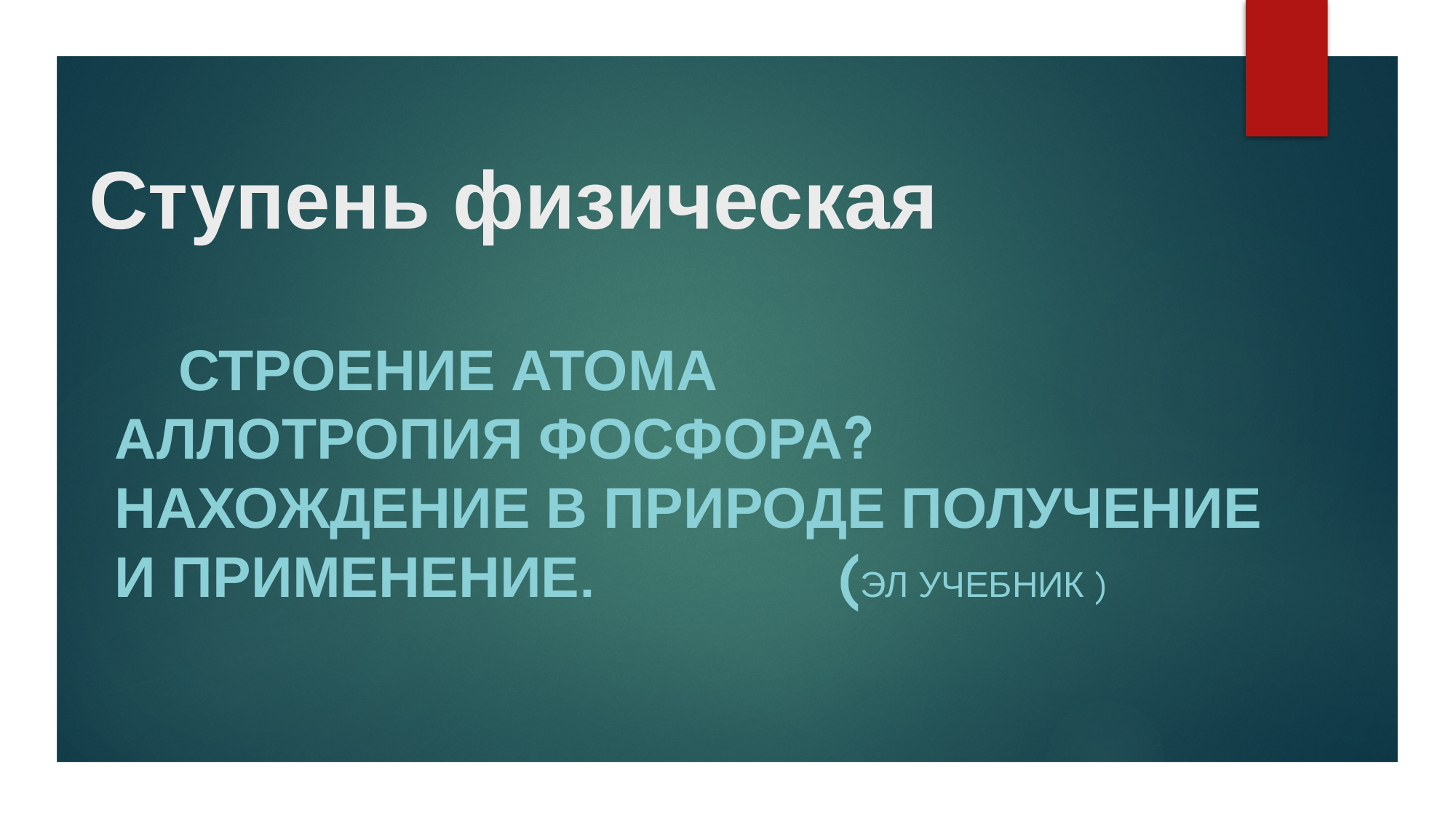

# Ступень физическая

    Строение атома                     Аллотропия фосфора? Нахождение в природе получение и применение.               (Эл учебник )